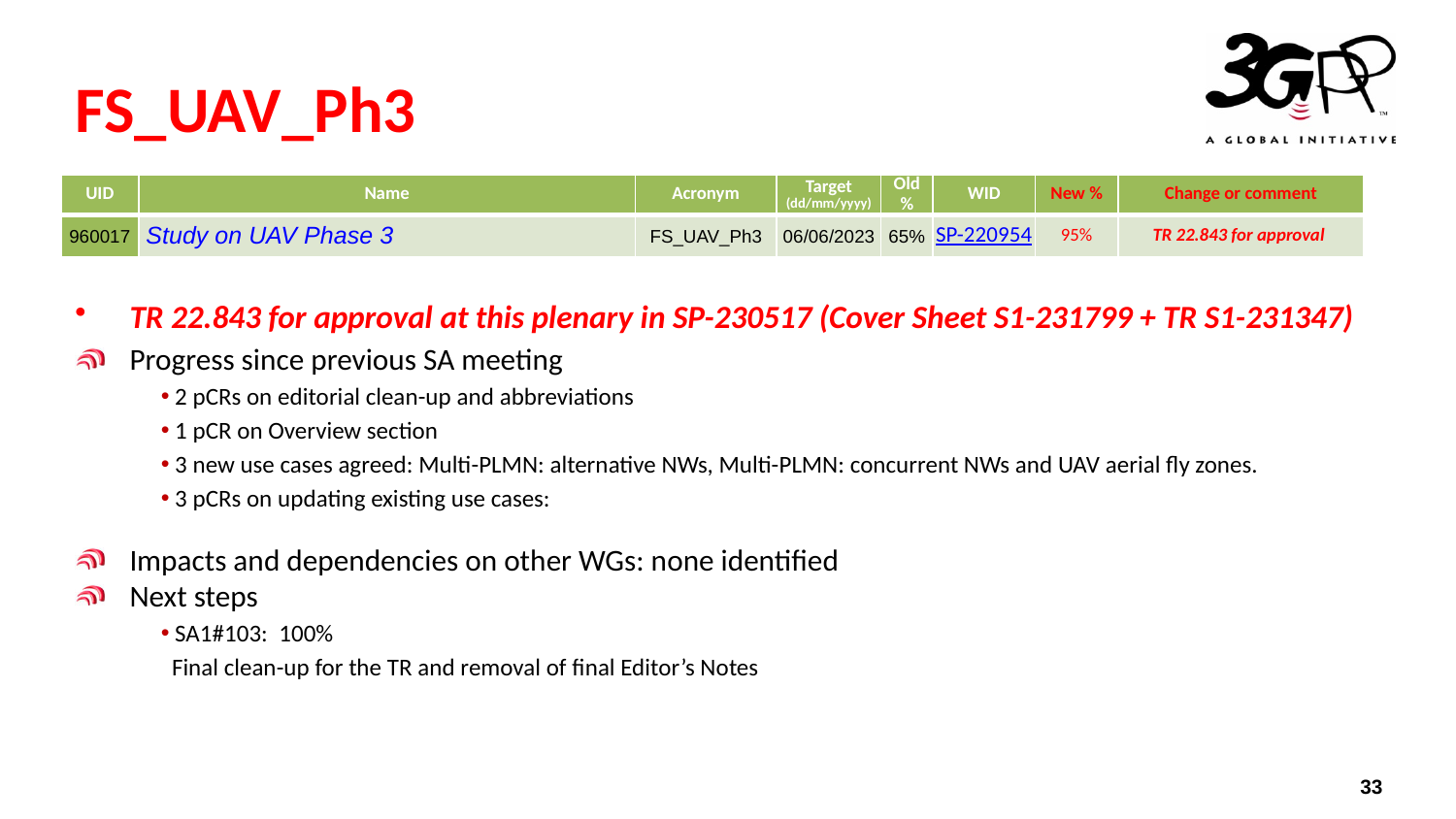

# FS_UAV_Ph3
| UID | Name | Acronym | Target (dd/mm/yyyy) | Old % | WID | New % | Change or comment |
| --- | --- | --- | --- | --- | --- | --- | --- |
| 960017 | Study on UAV Phase 3 | FS\_UAV\_Ph3 | 06/06/2023 | 65% | SP-220954 | 95% | TR 22.843 for approval |
TR 22.843 for approval at this plenary in SP-230517 (Cover Sheet S1-231799 + TR S1-231347)
Progress since previous SA meeting
 2 pCRs on editorial clean-up and abbreviations
 1 pCR on Overview section
 3 new use cases agreed: Multi-PLMN: alternative NWs, Multi-PLMN: concurrent NWs and UAV aerial fly zones.
 3 pCRs on updating existing use cases:

Impacts and dependencies on other WGs: none identified
Next steps
 SA1#103:  100%
  Final clean-up for the TR and removal of final Editor’s Notes